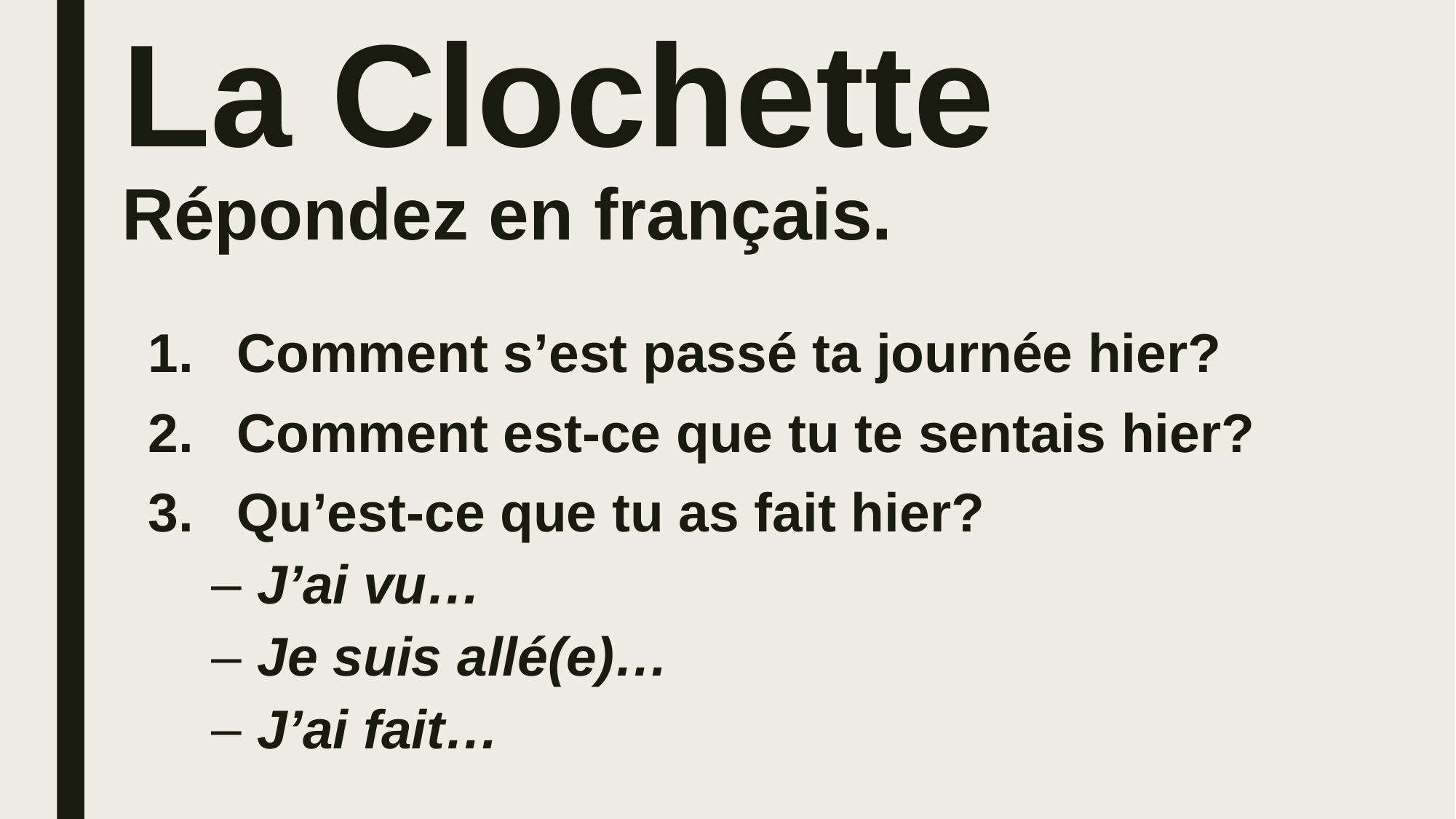

# La Clochette Répondez en français.
Comment s’est passé ta journée hier?
Comment est-ce que tu te sentais hier?
Qu’est-ce que tu as fait hier?
J’ai vu…
Je suis allé(e)…
J’ai fait…